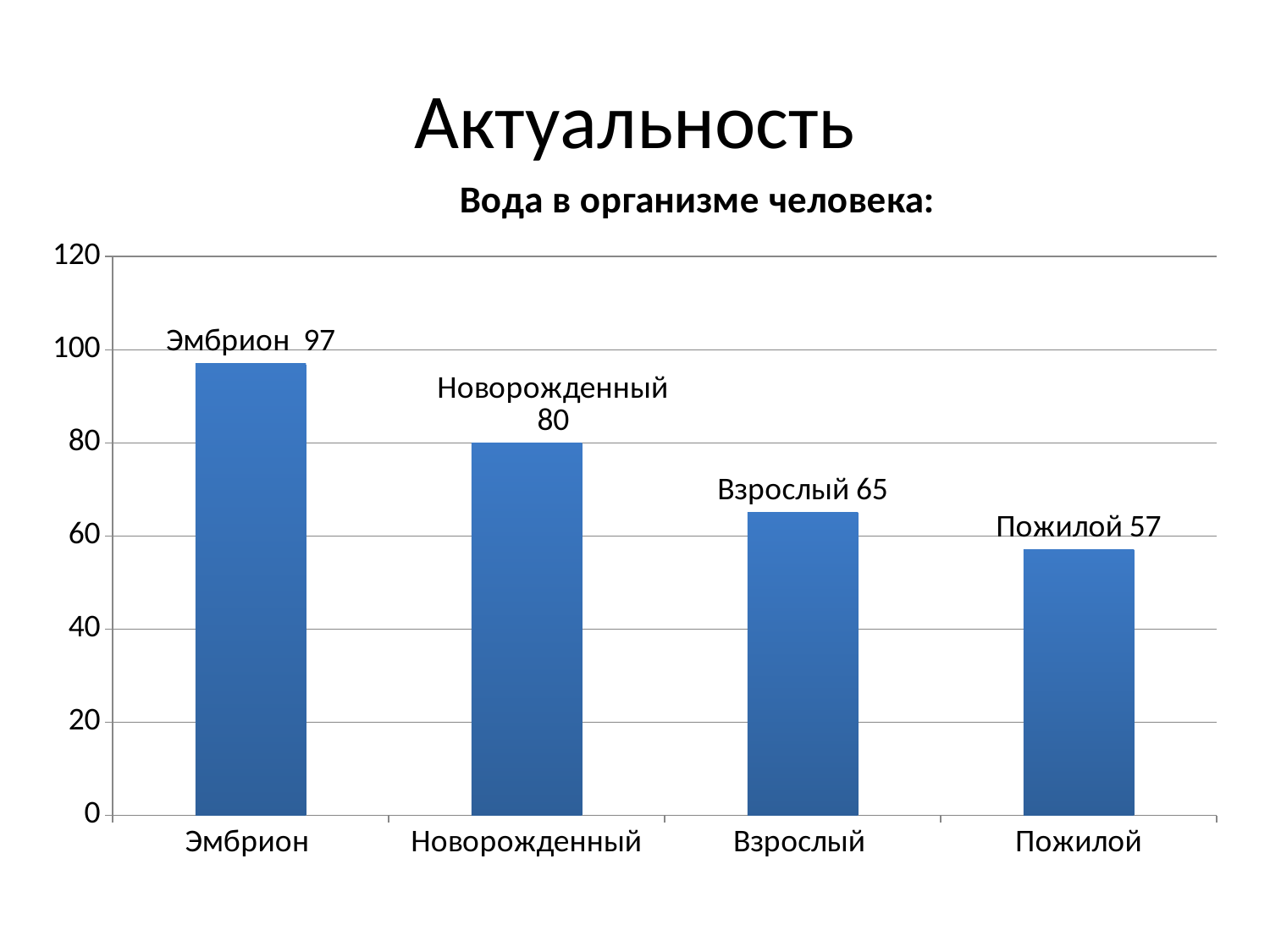

# Актуальность

### Chart: Вода в организме человека:

| Category | Вода в организме человека: |
|---|---|
| Эмбрион  | 97.0 |
| Новорожденный | 80.0 |
| Взрослый  | 65.0 |
| Пожилой | 57.0 |